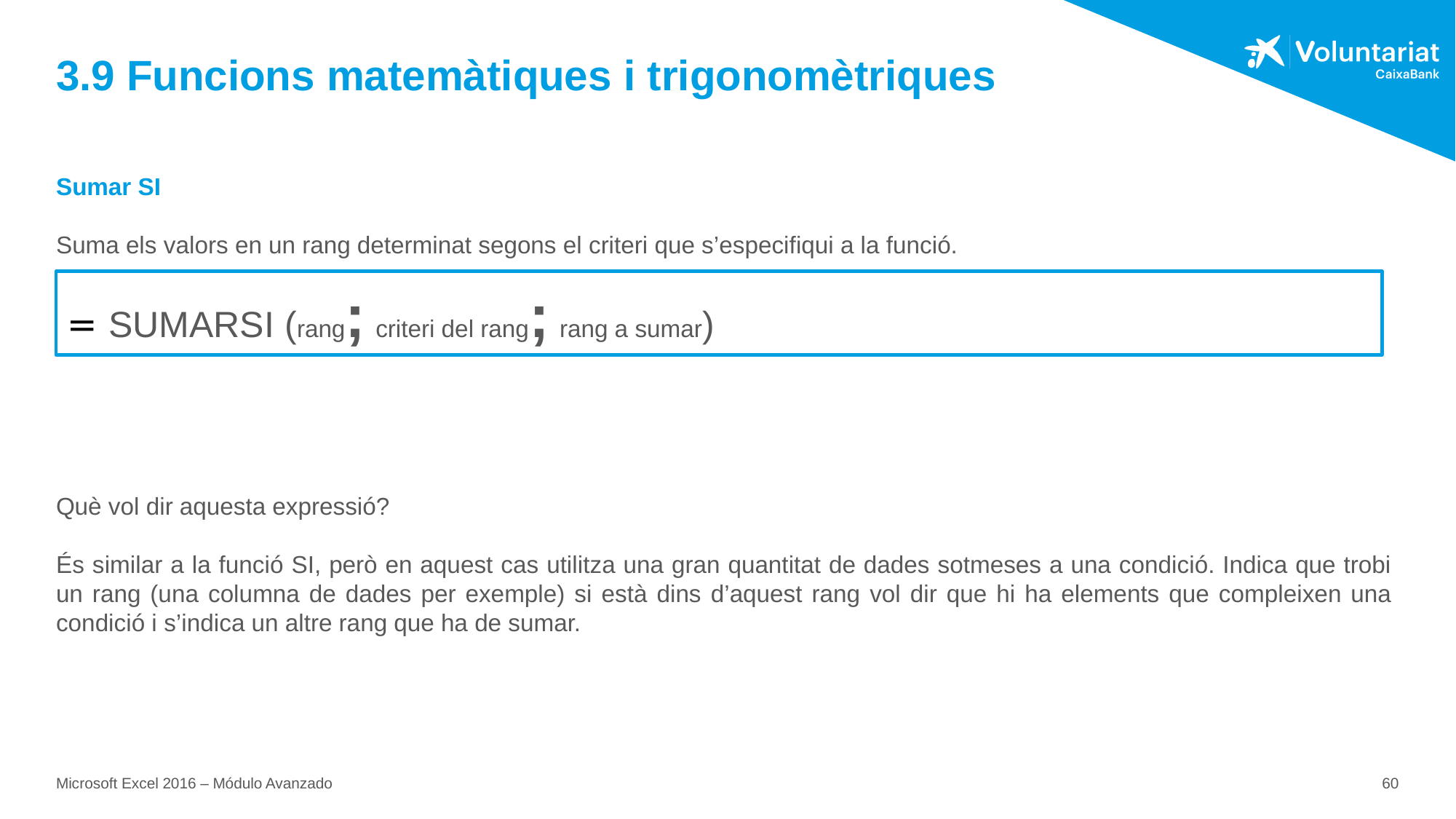

# 3.9 Funcions matemàtiques i trigonomètriques
Sumar SI

Suma els valors en un rang determinat segons el criteri que s’especifiqui a la funció.

Què vol dir aquesta expressió?

És similar a la funció SI, però en aquest cas utilitza una gran quantitat de dades sotmeses a una condició. Indica que trobi un rang (una columna de dades per exemple) si està dins d’aquest rang vol dir que hi ha elements que compleixen una condició i s’indica un altre rang que ha de sumar.
= SUMARSI (rang; criteri del rang; rang a sumar)